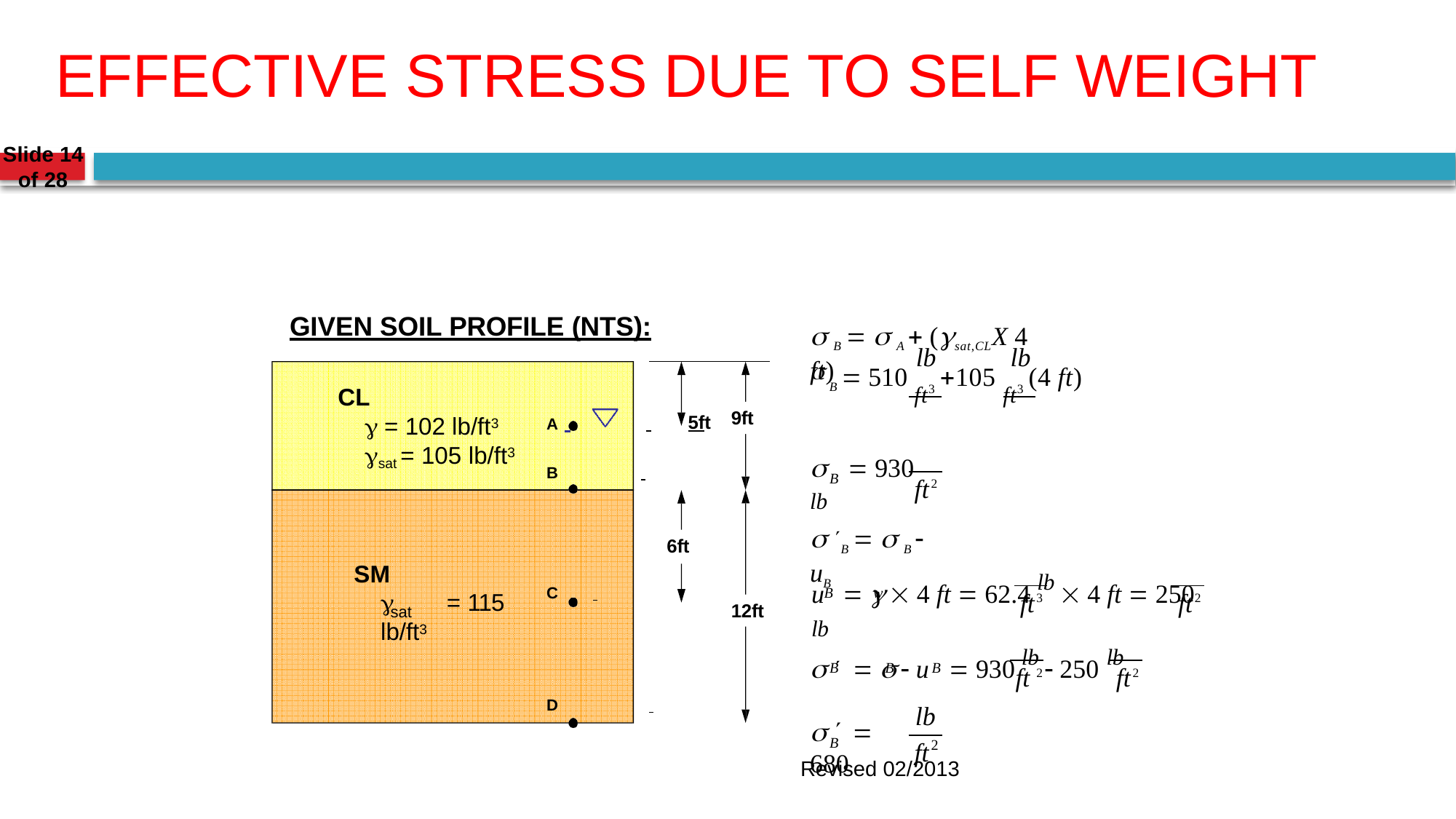

Effective Stress due to self weight
14.330 SOIL MECHANICS  Effective Stress
Slide 14 of 28
GIVEN SOIL PROFILE (NTS):
σ B = σ A + (γsat,CLX 4 ft)
σ	lb	lb
B = 510 ft3 +105 ft3 (4 ft)

CL
γ = 102 lb/ft3
γsat = 105 lb/ft3

9ft

 		 	5ft
A

σ	= 930 lb
B

B
ft2

σ ′B = σ B − uB

6ft
SM
γ	= 115 lb/ft3
u	= γ	× 4 ft = 62.4 lb × 4 ft = 250 lb
C

B	w
ft3	ft2

12ft

sat
σ ′ = σ	− u	= 930 lb − 250 lb
B	B	B
ft 2	ft2

D

lb
σ ′ = 680

B
2
ft

Revised 02/2013